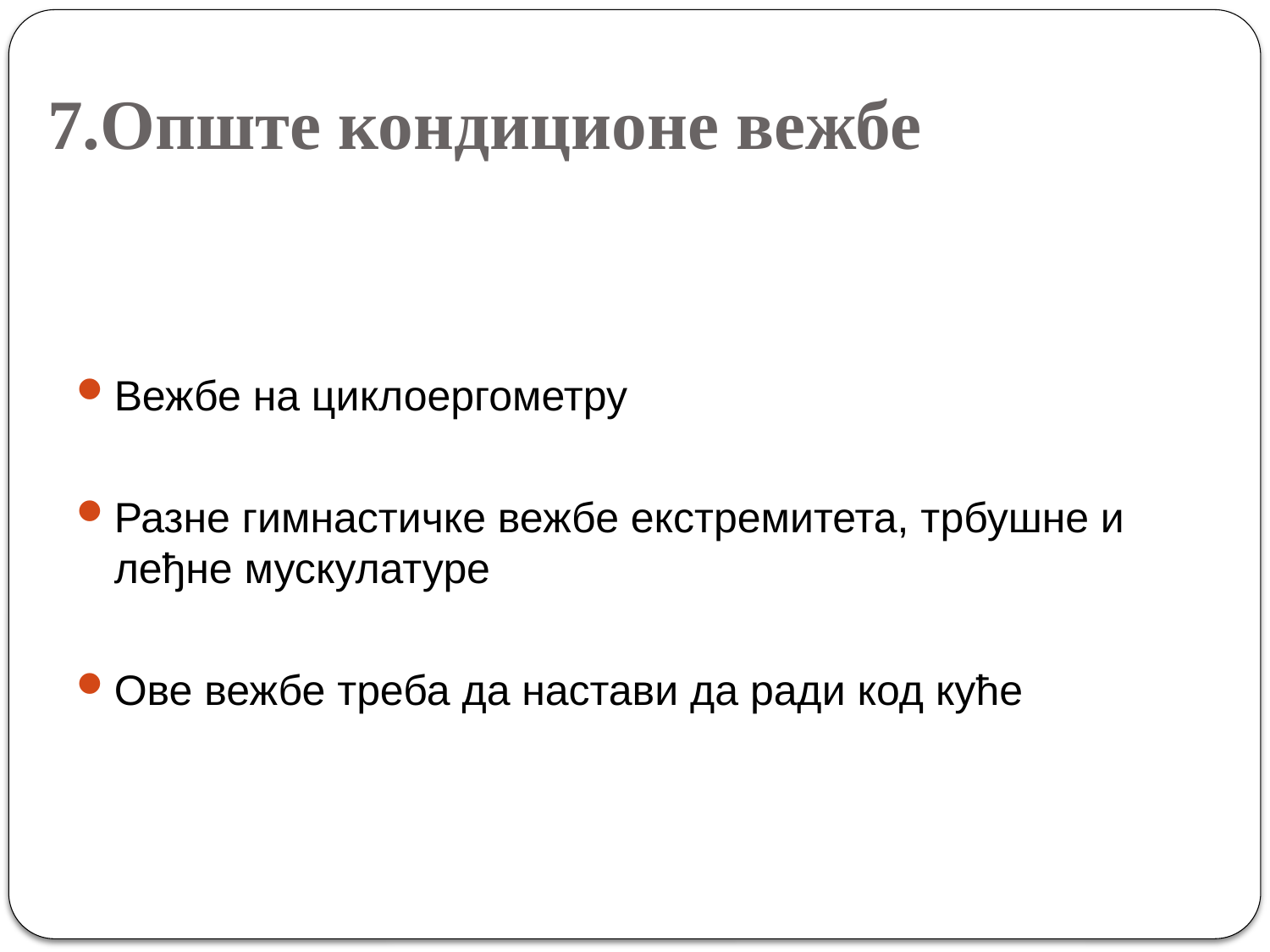

# 7.Опште кондиционе вежбе
Вежбе на циклоергометру

Разне гимнастичке вежбе екстремитета, трбушне и леђне мускулатуре

Ове вежбе треба да настави да ради код куће
89